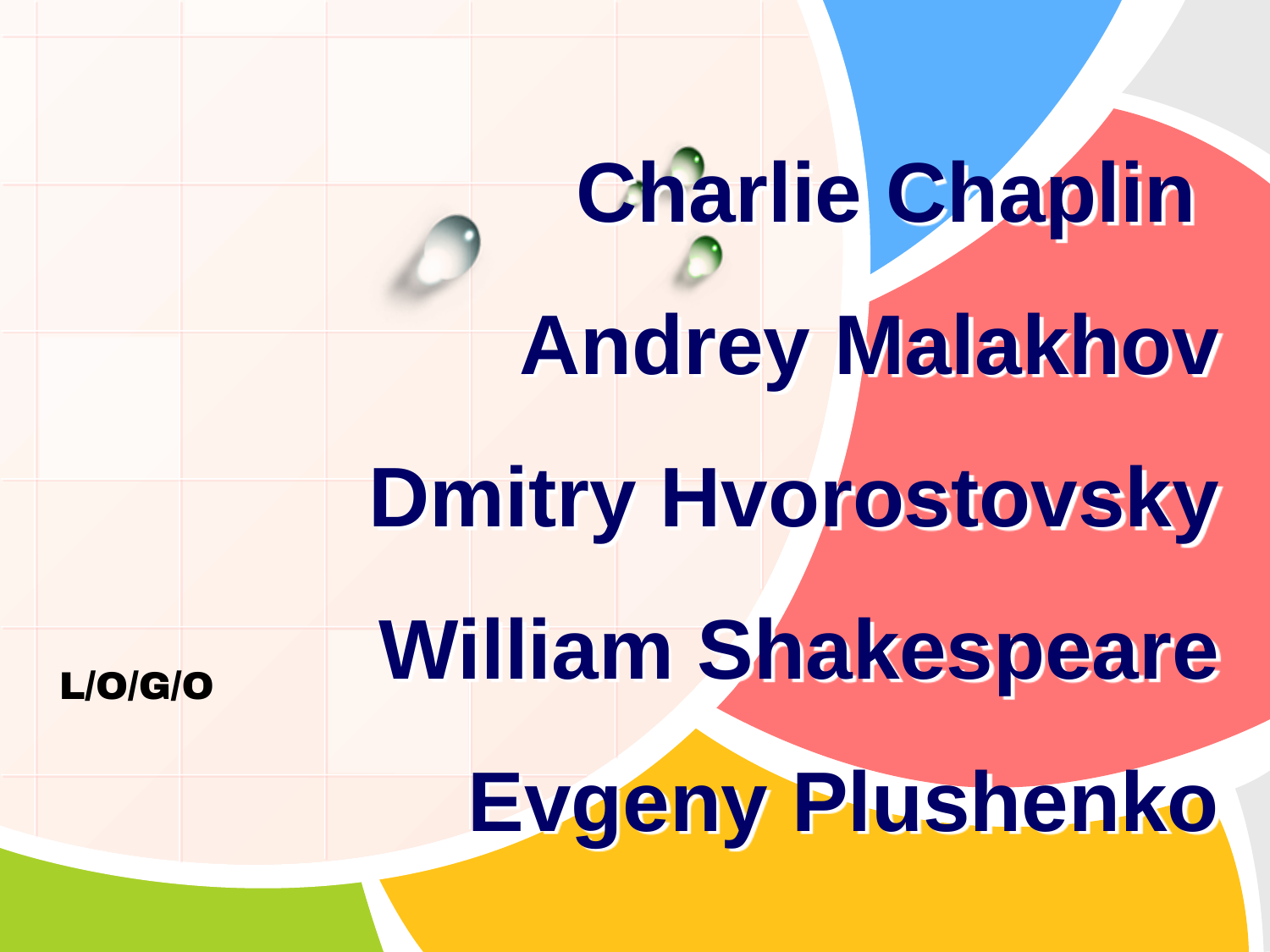

# Charlie Chaplin Andrey Malakhov Dmitry Hvorostovsky William Shakespeare Evgeny Plushenko